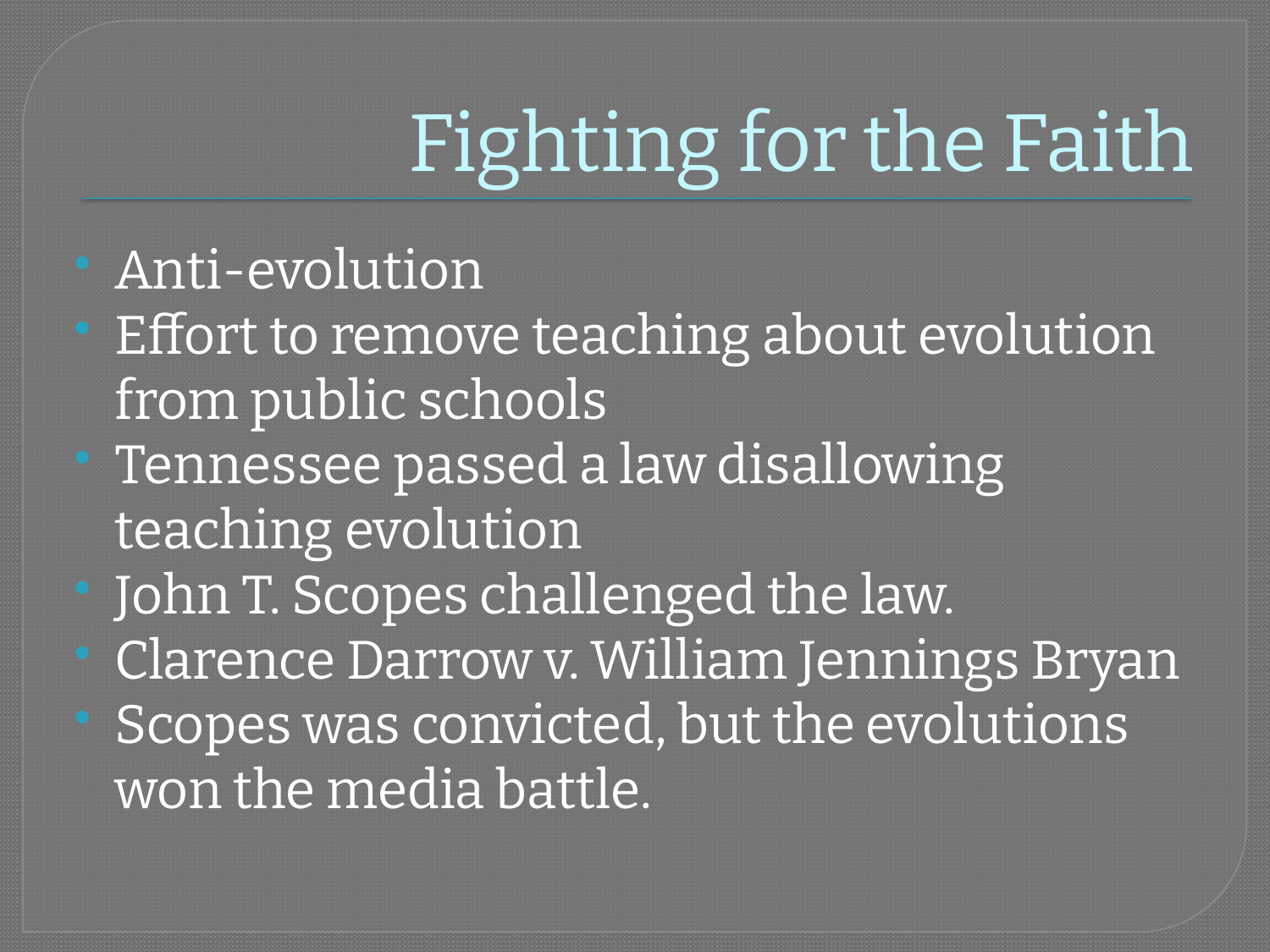

# Fighting for the Faith
Anti-evolution
Effort to remove teaching about evolution from public schools
Tennessee passed a law disallowing teaching evolution
John T. Scopes challenged the law.
Clarence Darrow v. William Jennings Bryan
Scopes was convicted, but the evolutions won the media battle.